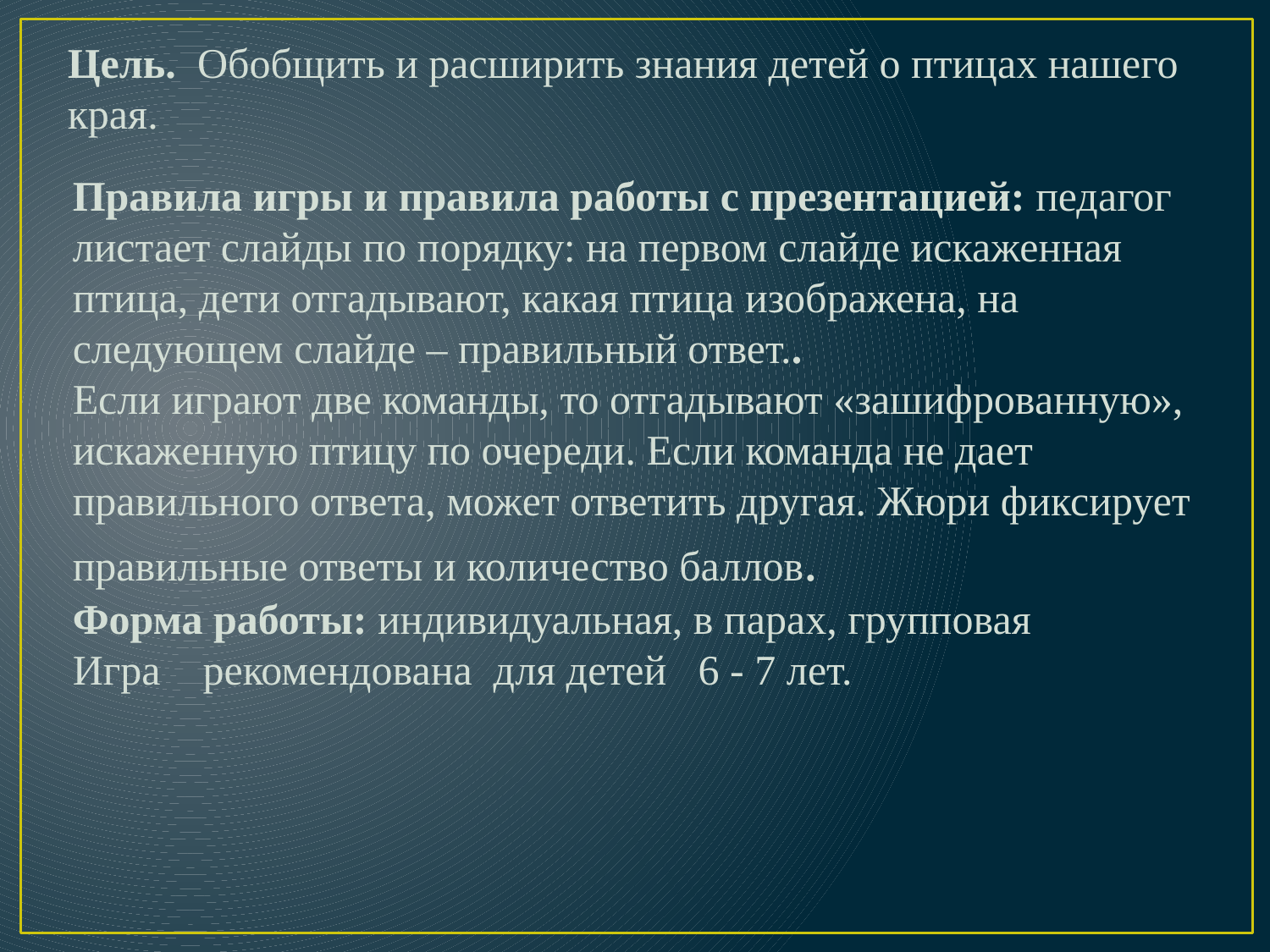

Цель.  Обобщить и расширить знания детей о птицах нашего края.
Правила игры и правила работы с презентацией: педагог листает слайды по порядку: на первом слайде искаженная птица, дети отгадывают, какая птица изображена, на следующем слайде – правильный ответ..
Если играют две команды, то отгадывают «зашифрованную», искаженную птицу по очереди. Если команда не дает правильного ответа, может ответить другая. Жюри фиксирует правильные ответы и количество баллов.
Форма работы: индивидуальная, в парах, групповая
Игра    рекомендована  для детей   6 - 7 лет.